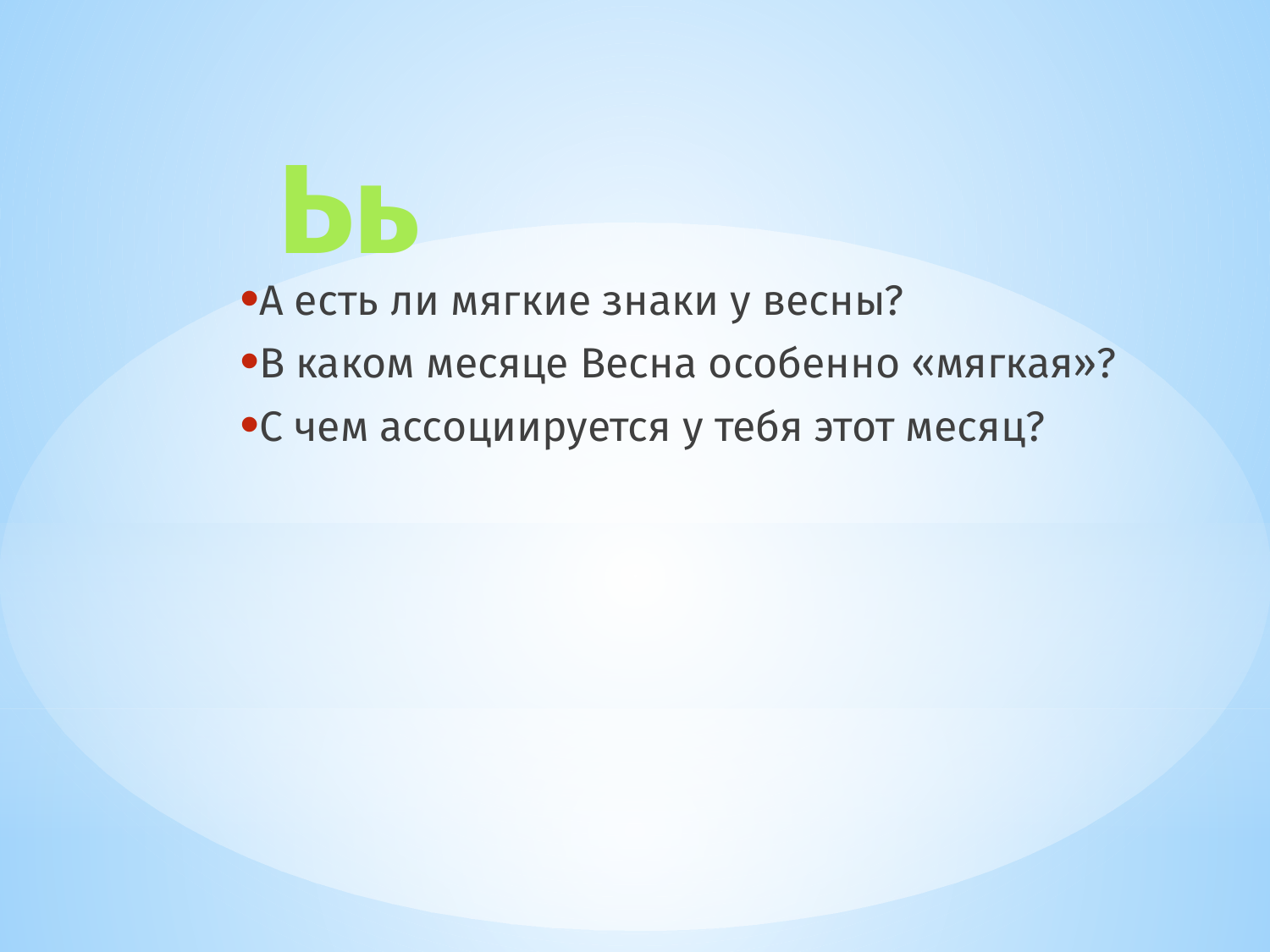

# Ьь
А есть ли мягкие знаки у весны?
В каком месяце Весна особенно «мягкая»?
С чем ассоциируется у тебя этот месяц?